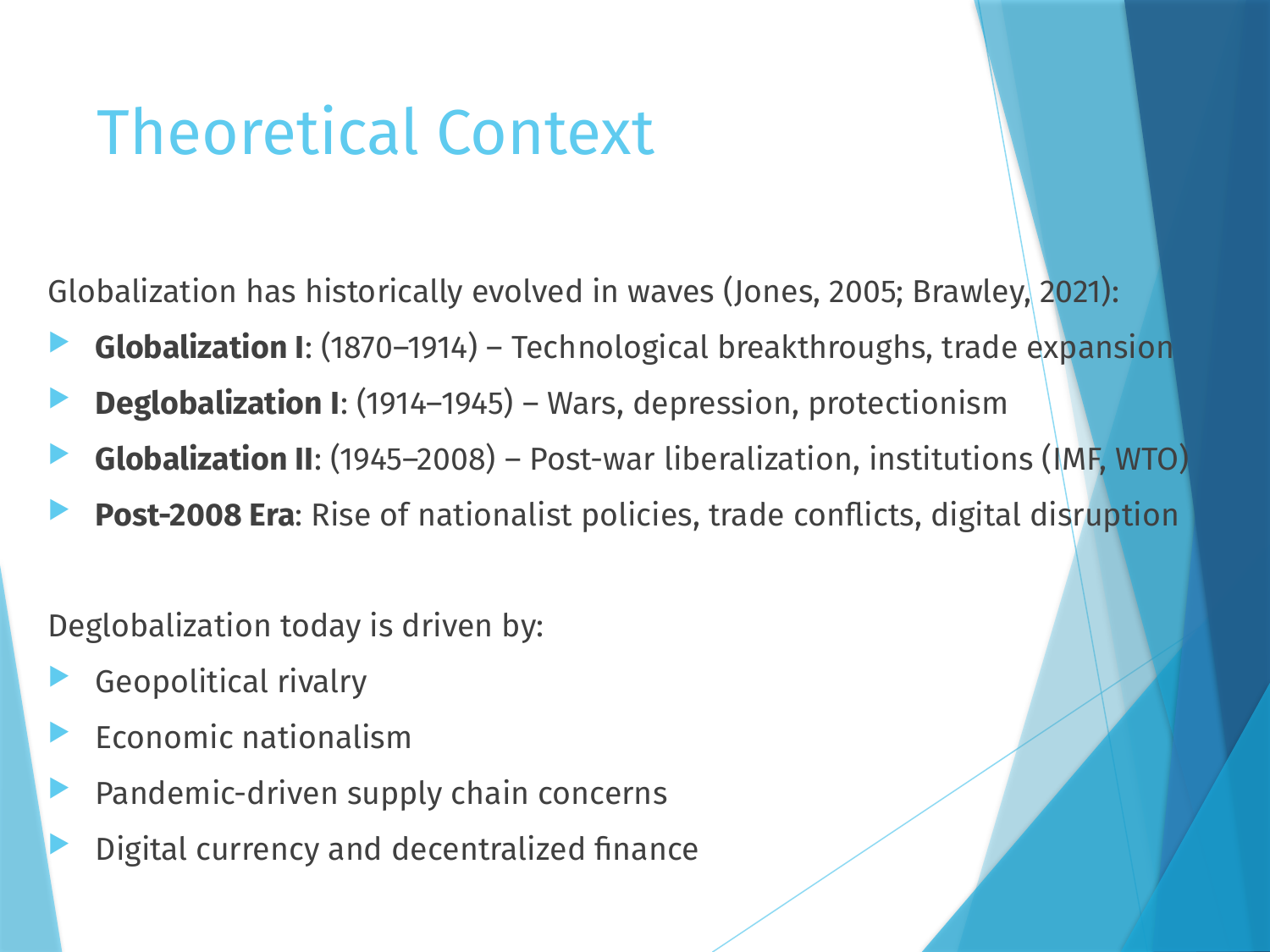

# Theoretical Context
Globalization has historically evolved in waves (Jones, 2005; Brawley, 2021):
Globalization I: (1870–1914) – Technological breakthroughs, trade expansion
Deglobalization I: (1914–1945) – Wars, depression, protectionism
Globalization II: (1945–2008) – Post-war liberalization, institutions (IMF, WTO)
Post-2008 Era: Rise of nationalist policies, trade conflicts, digital disruption

Deglobalization today is driven by:
Geopolitical rivalry
Economic nationalism
Pandemic-driven supply chain concerns
Digital currency and decentralized finance